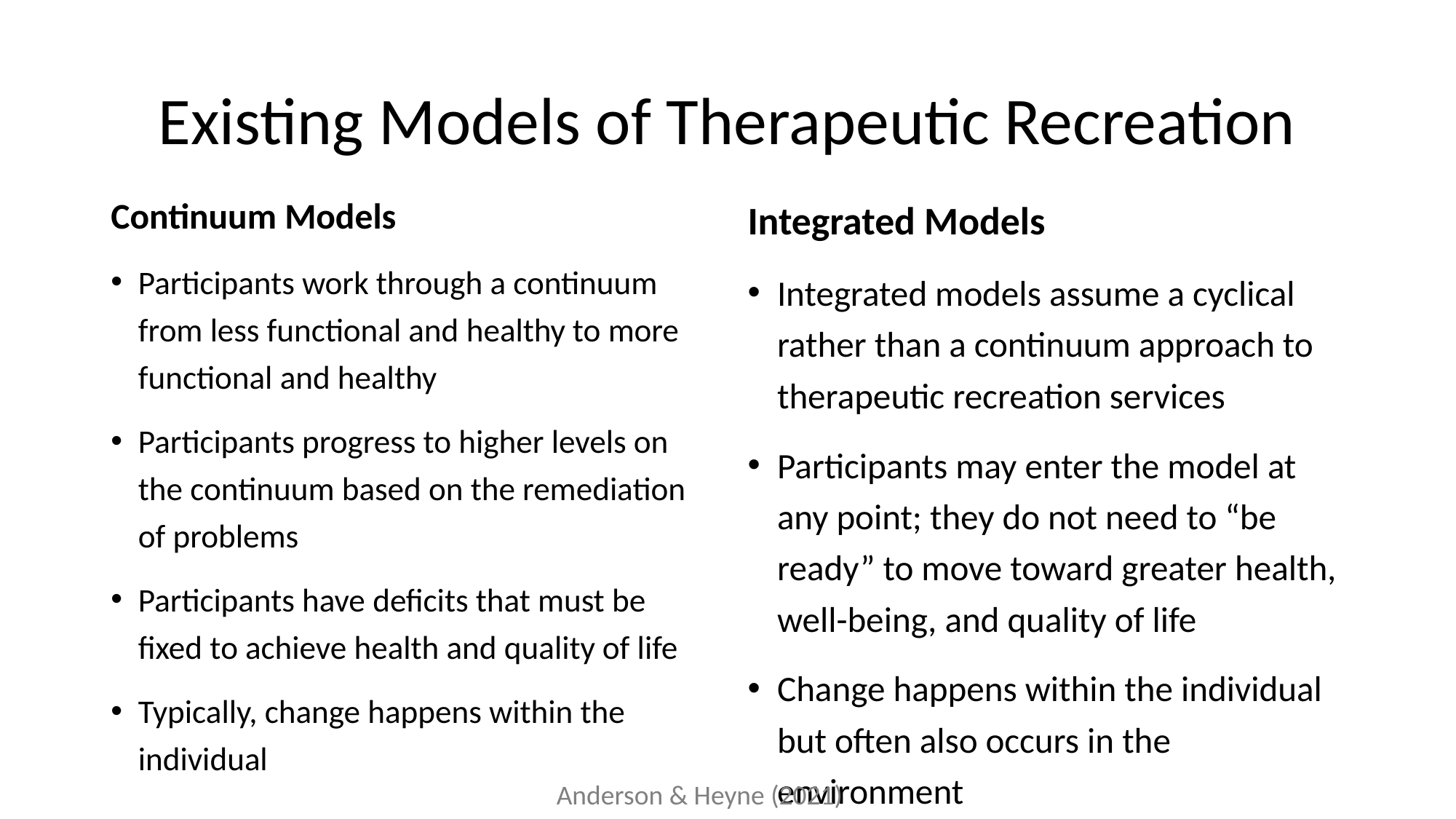

# Existing Models of Therapeutic Recreation
Continuum Models
Participants work through a continuum from less functional and healthy to more functional and healthy
Participants progress to higher levels on the continuum based on the remediation of problems
Participants have deficits that must be fixed to achieve health and quality of life
Typically, change happens within the individual
Integrated Models
Integrated models assume a cyclical rather than a continuum approach to therapeutic recreation services
Participants may enter the model at any point; they do not need to “be ready” to move toward greater health, well-being, and quality of life
Change happens within the individual but often also occurs in the environment

Anderson & Heyne (2021)